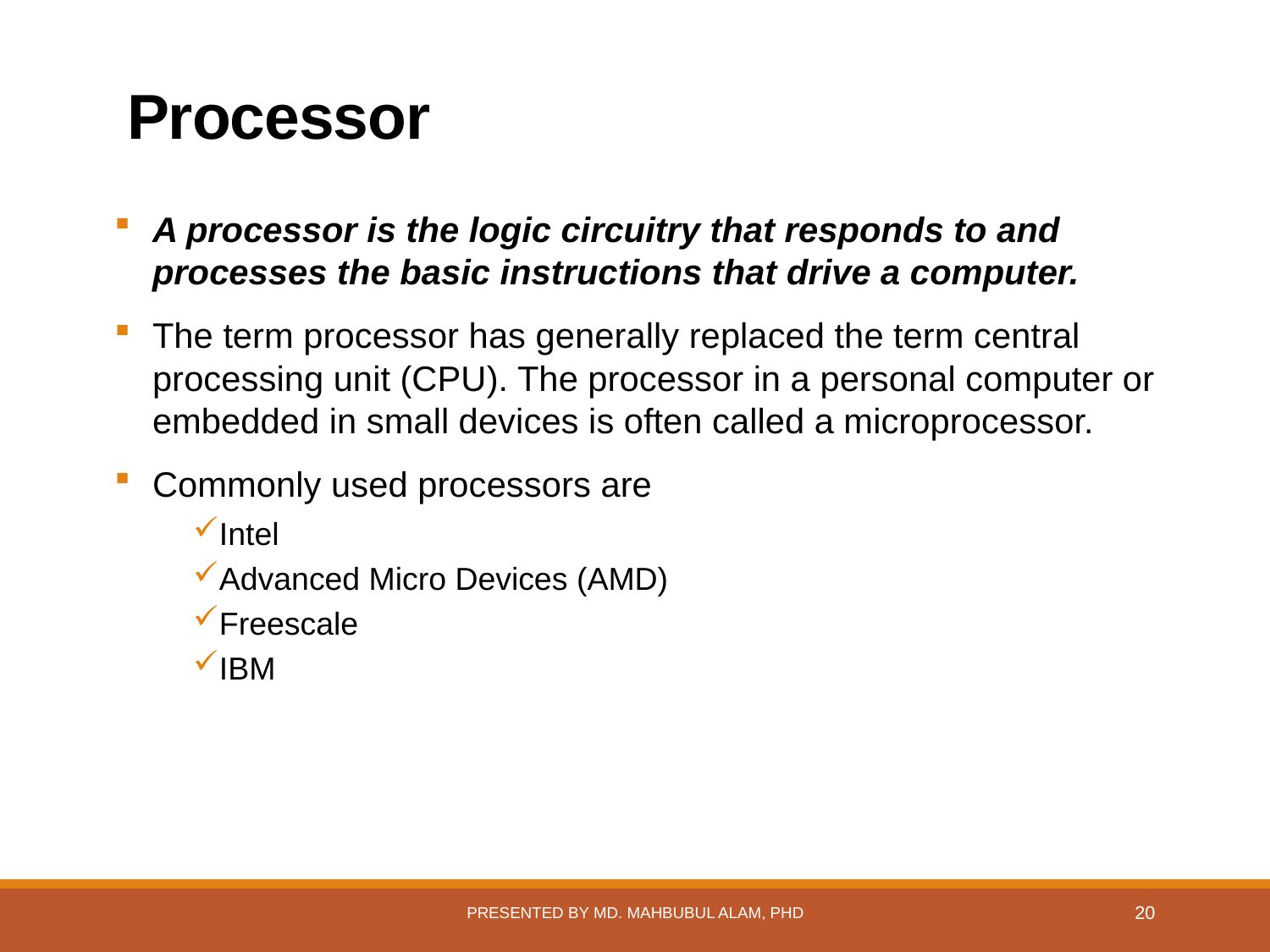

# Processor
A processor is the logic circuitry that responds to and processes the basic instructions that drive a computer.
The term processor has generally replaced the term central processing unit (CPU). The processor in a personal computer or embedded in small devices is often called a microprocessor.
Commonly used processors are
Intel
Advanced Micro Devices (AMD)
Freescale
IBM

Presented by Md. Mahbubul Alam, PhD
20